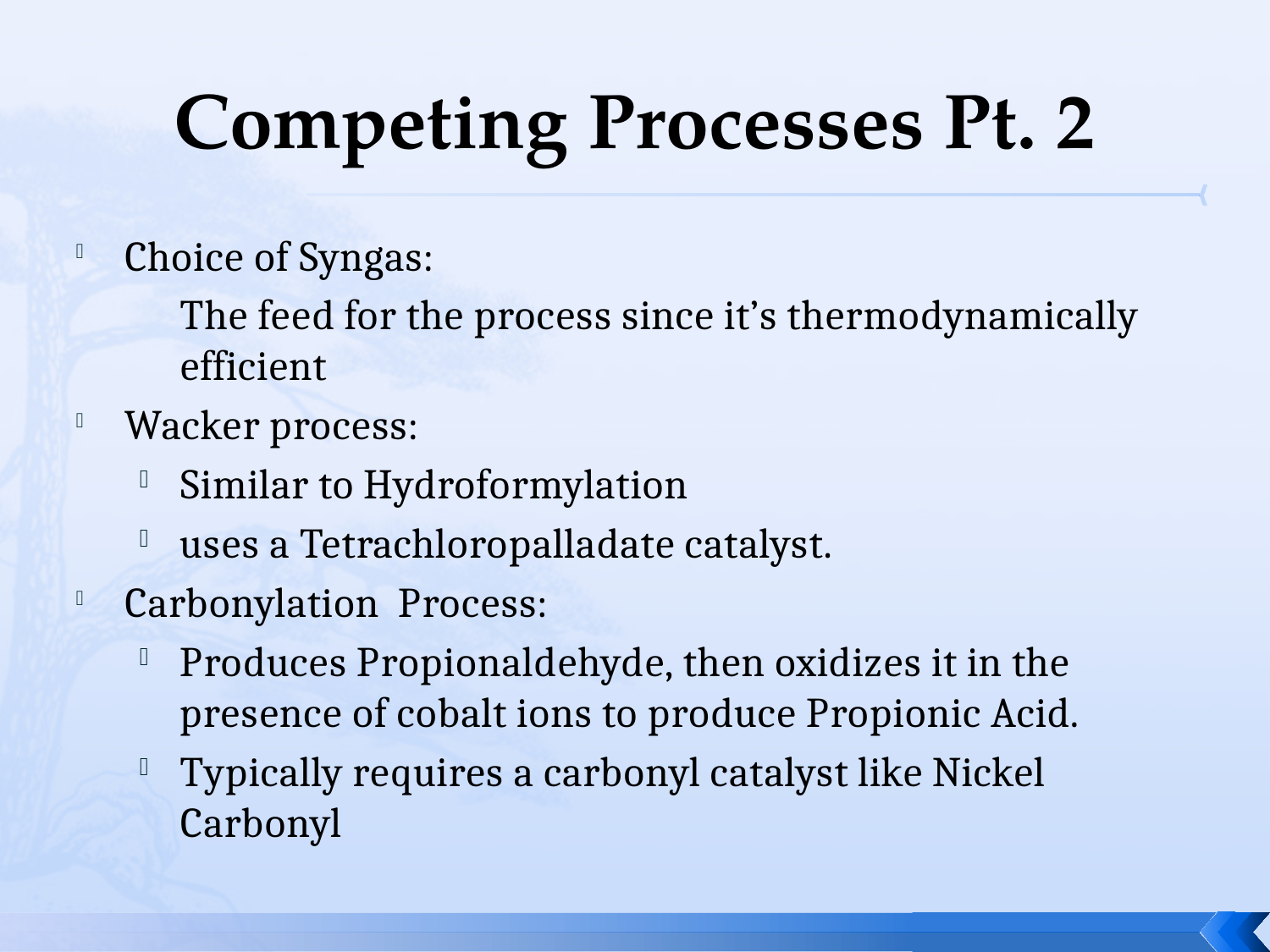

# Competing Processes Pt. 2
Choice of Syngas:
	The feed for the process since it’s thermodynamically efficient
Wacker process:
Similar to Hydroformylation
uses a Tetrachloropalladate catalyst.
Carbonylation  Process:
Produces Propionaldehyde, then oxidizes it in the presence of cobalt ions to produce Propionic Acid.
Typically requires a carbonyl catalyst like Nickel Carbonyl